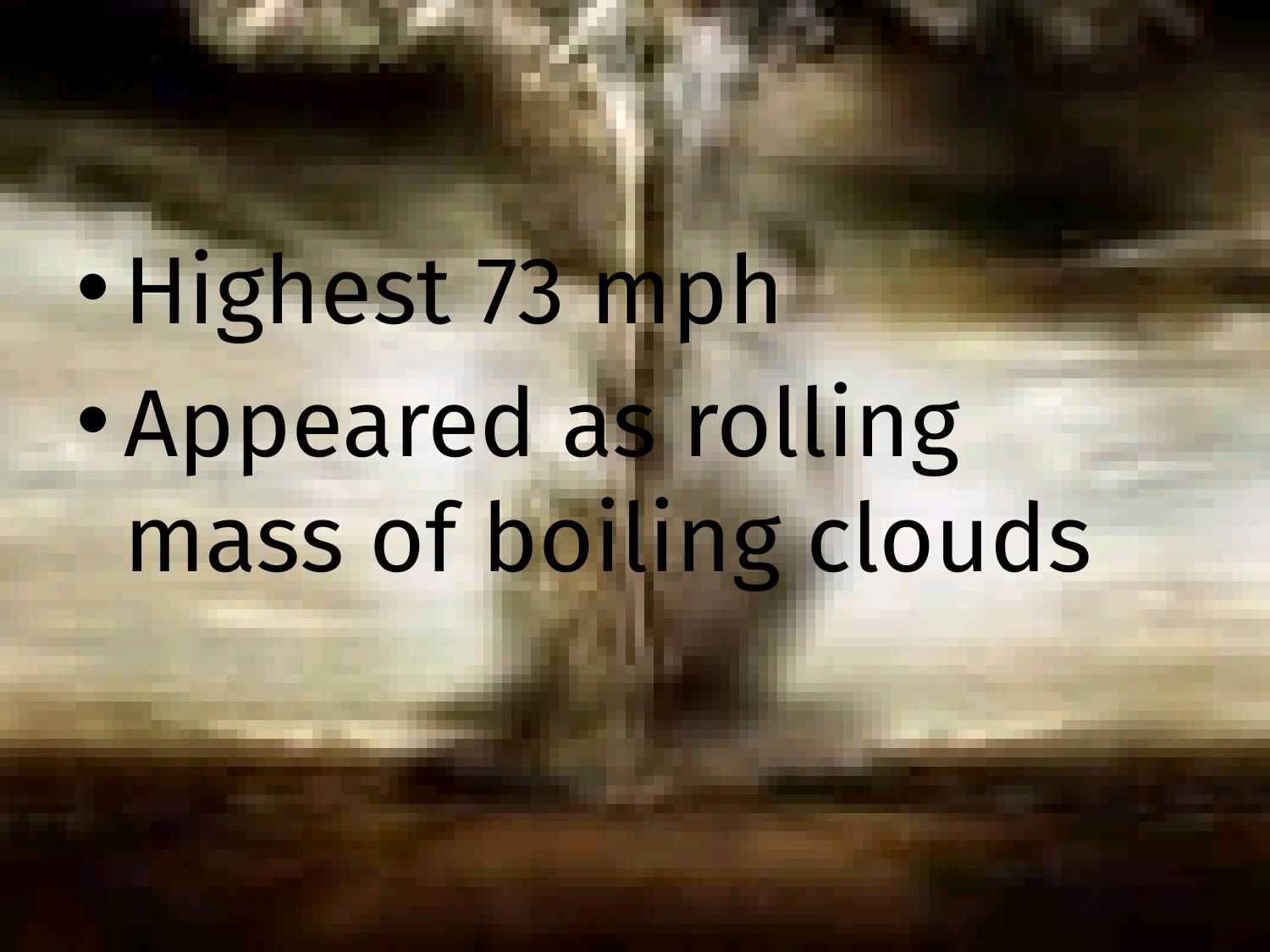

Highest 73 mph
Appeared as rolling mass of boiling clouds